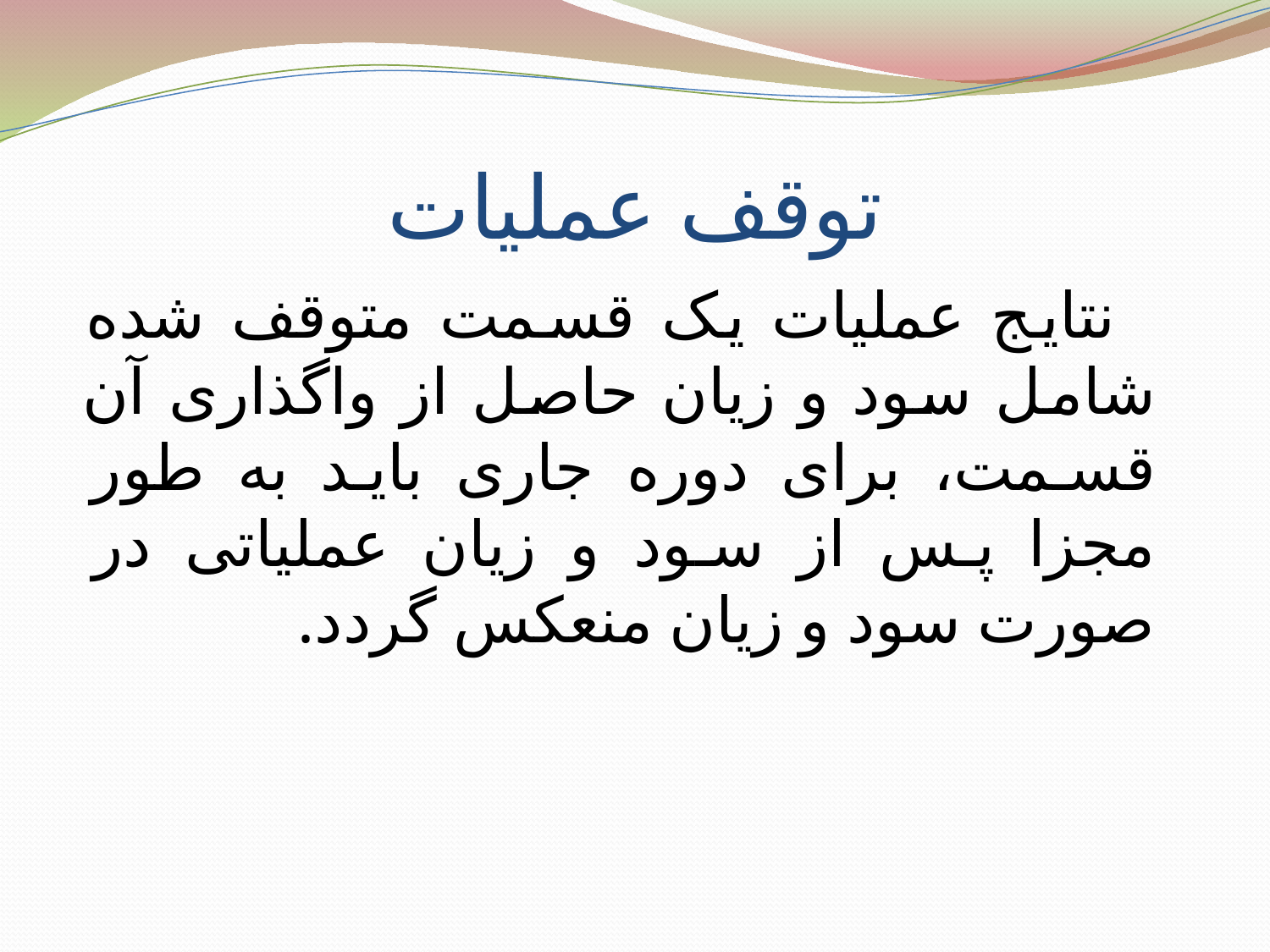

# توقف عملیات
   نتایج عملیات یک قسمت متوقف شده شامل سود و زیان حاصل از واگذاری آن قسمت، برای دوره جاری باید به طور مجزا پس از سود و زیان عملیاتی در صورت سود و زیان منعکس گردد.